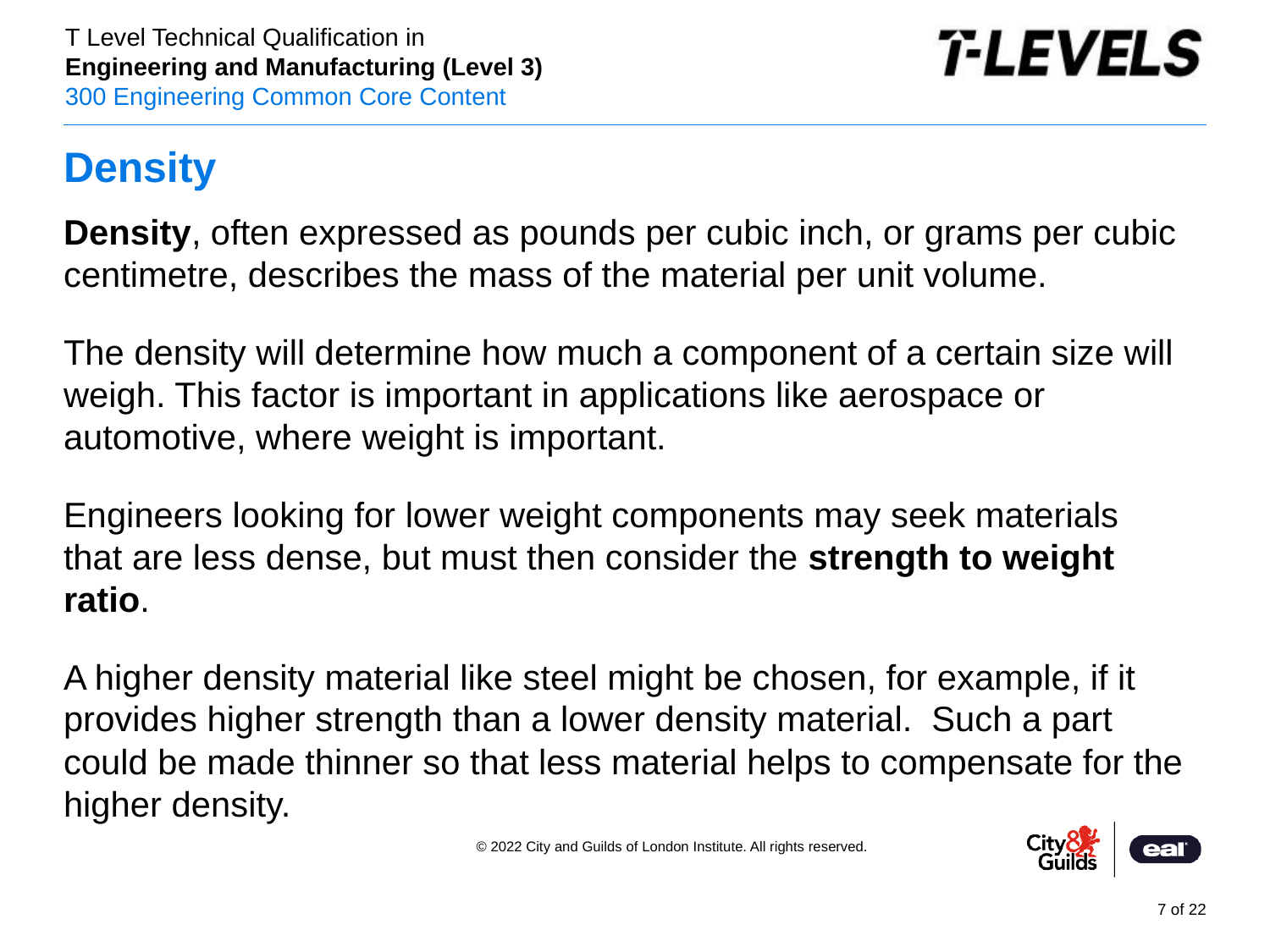

# Density
Density, often expressed as pounds per cubic inch, or grams per cubic centimetre, describes the mass of the material per unit volume.
The density will determine how much a component of a certain size will weigh. This factor is important in applications like aerospace or automotive, where weight is important.
Engineers looking for lower weight components may seek materials that are less dense, but must then consider the strength to weight ratio.
A higher density material like steel might be chosen, for example, if it provides higher strength than a lower density material.  Such a part could be made thinner so that less material helps to compensate for the higher density.